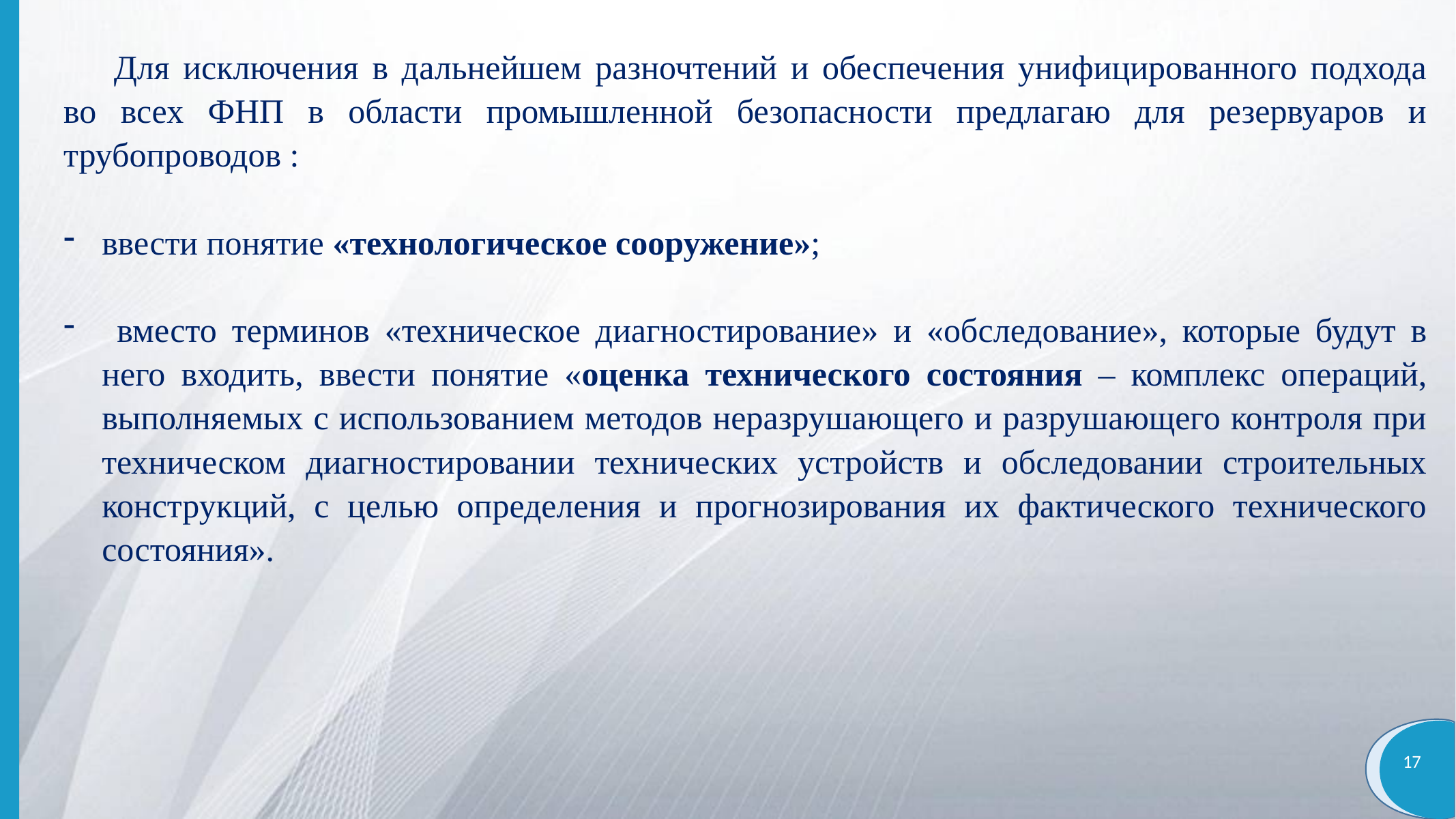

Для исключения в дальнейшем разночтений и обеспечения унифицированного подхода во всех ФНП в области промышленной безопасности предлагаю для резервуаров и трубопроводов :

ввести понятие «технологическое сооружение»;

 вместо терминов «техническое диагностирование» и «обследование», которые будут в него входить, ввести понятие «оценка технического состояния – комплекс операций, выполняемых с использованием методов неразрушающего и разрушающего контроля при техническом диагностировании технических устройств и обследовании строительных конструкций, с целью определения и прогнозирования их фактического технического состояния».

17